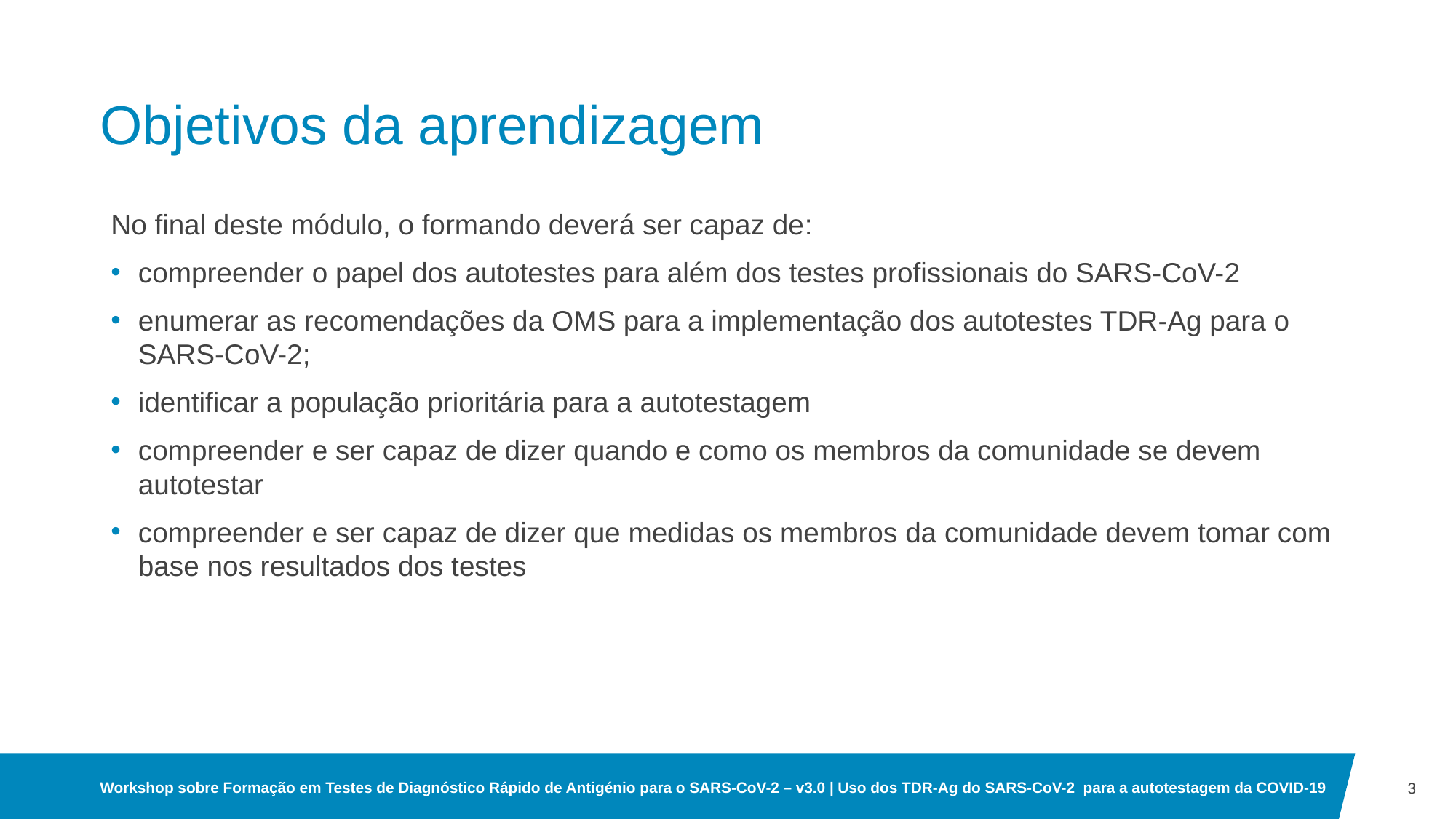

# Objetivos da aprendizagem
No final deste módulo, o formando deverá ser capaz de:
compreender o papel dos autotestes para além dos testes profissionais do SARS-CoV-2
enumerar as recomendações da OMS para a implementação dos autotestes TDR-Ag para o SARS-CoV-2;
identificar a população prioritária para a autotestagem
compreender e ser capaz de dizer quando e como os membros da comunidade se devem autotestar
compreender e ser capaz de dizer que medidas os membros da comunidade devem tomar com base nos resultados dos testes

3
Workshop sobre Formação em Testes de Diagnóstico Rápido de Antigénio para o SARS-CoV-2 – v3.0 | Uso dos TDR-Ag do SARS-CoV-2  para a autotestagem da COVID-19